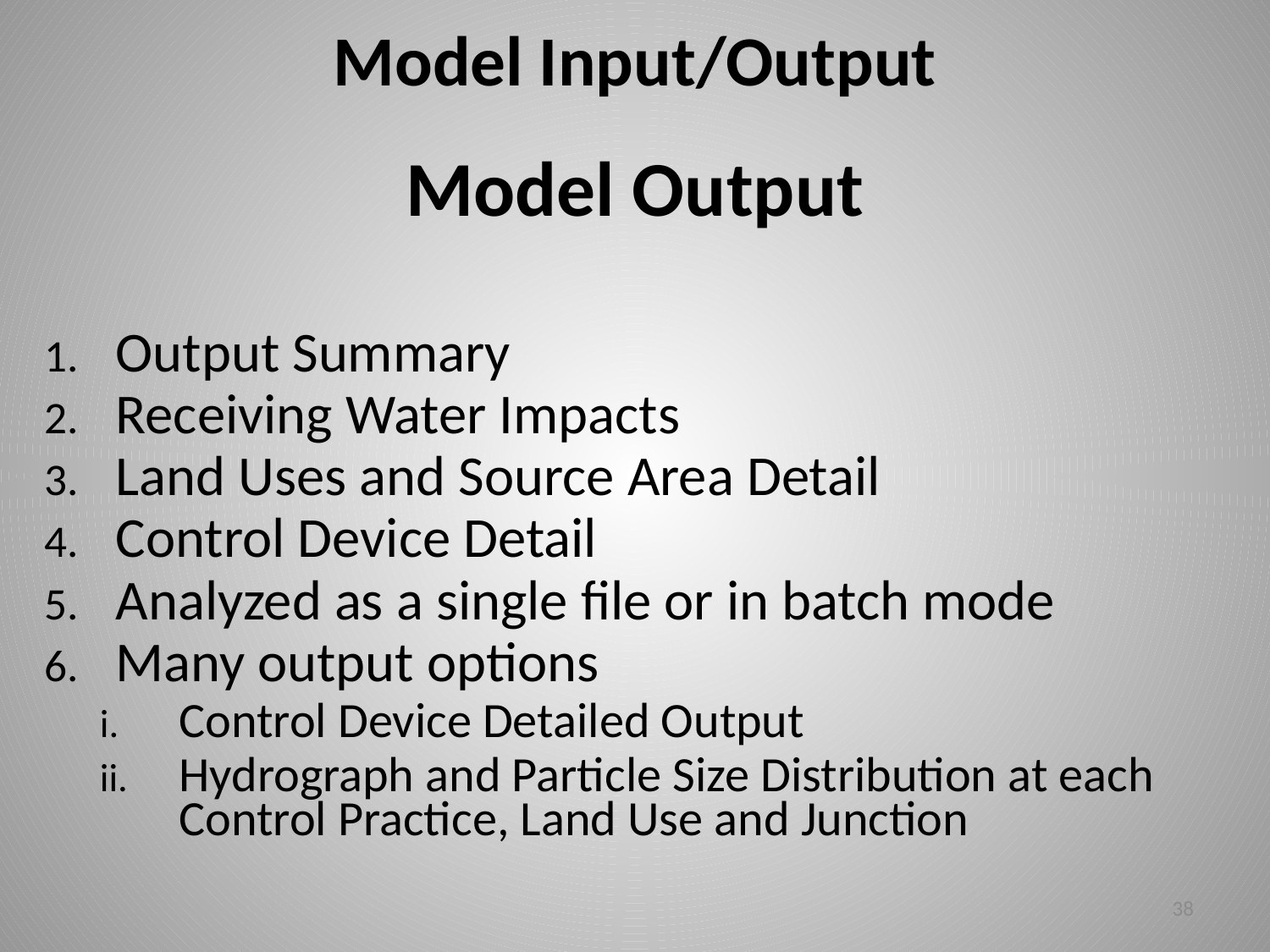

Model Input/Output
# Model Output

Output Summary
Receiving Water Impacts
Land Uses and Source Area Detail
Control Device Detail
Analyzed as a single file or in batch mode
Many output options
Control Device Detailed Output
Hydrograph and Particle Size Distribution at each Control Practice, Land Use and Junction

38